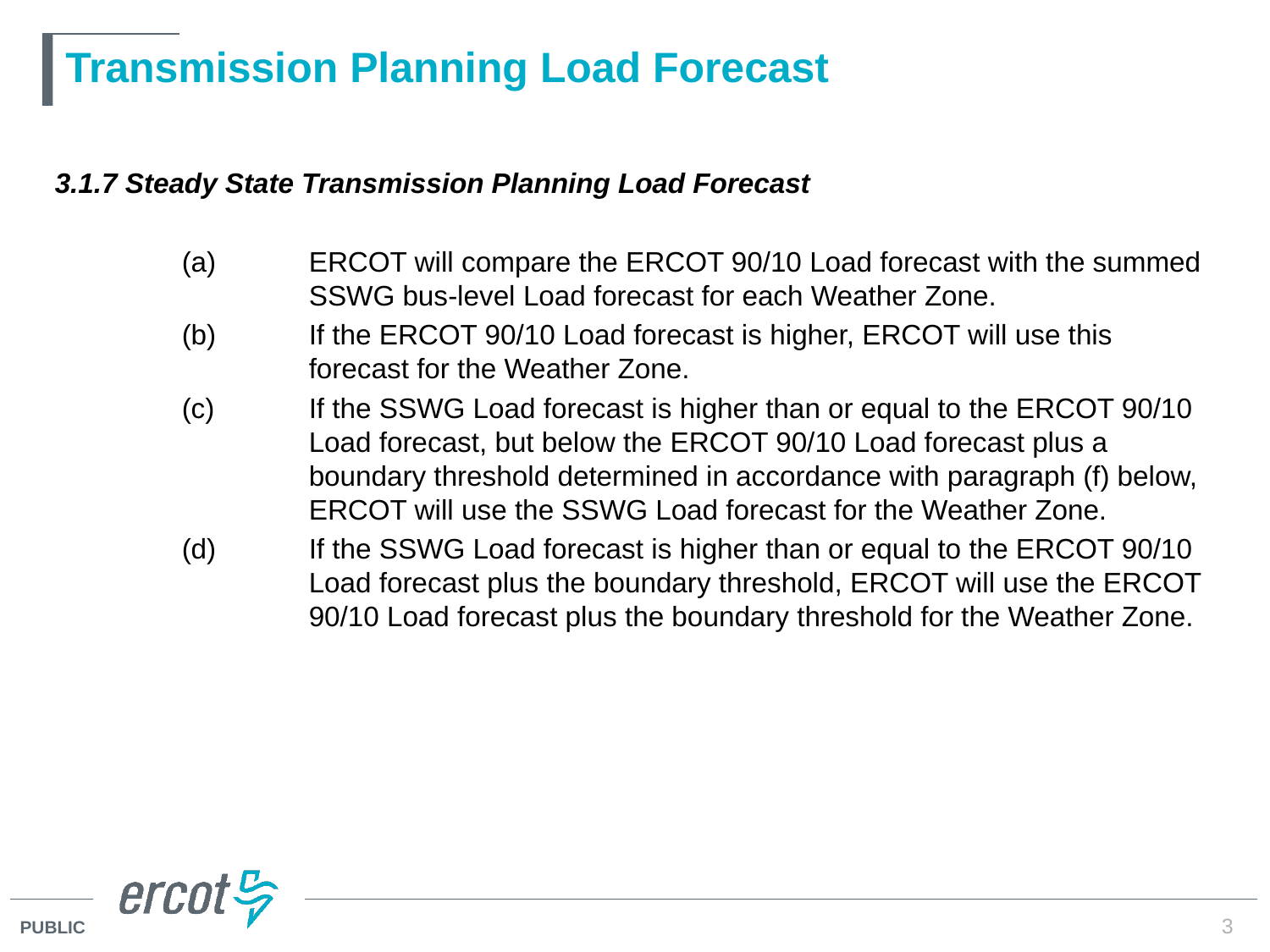

# Transmission Planning Load Forecast
3.1.7 Steady State Transmission Planning Load Forecast

	(a) 	ERCOT will compare the ERCOT 90/10 Load forecast with the summed 		SSWG bus-level Load forecast for each Weather Zone.
	(b)	If the ERCOT 90/10 Load forecast is higher, ERCOT will use this 			forecast for the Weather Zone.
	(c)	If the SSWG Load forecast is higher than or equal to the ERCOT 90/10 		Load forecast, but below the ERCOT 90/10 Load forecast plus a 			boundary threshold determined in accordance with paragraph (f) below, 		ERCOT will use the SSWG Load forecast for the Weather Zone.
	(d)	If the SSWG Load forecast is higher than or equal to the ERCOT 90/10 		Load forecast plus the boundary threshold, ERCOT will use the ERCOT 		90/10 Load forecast plus the boundary threshold for the Weather Zone.

3